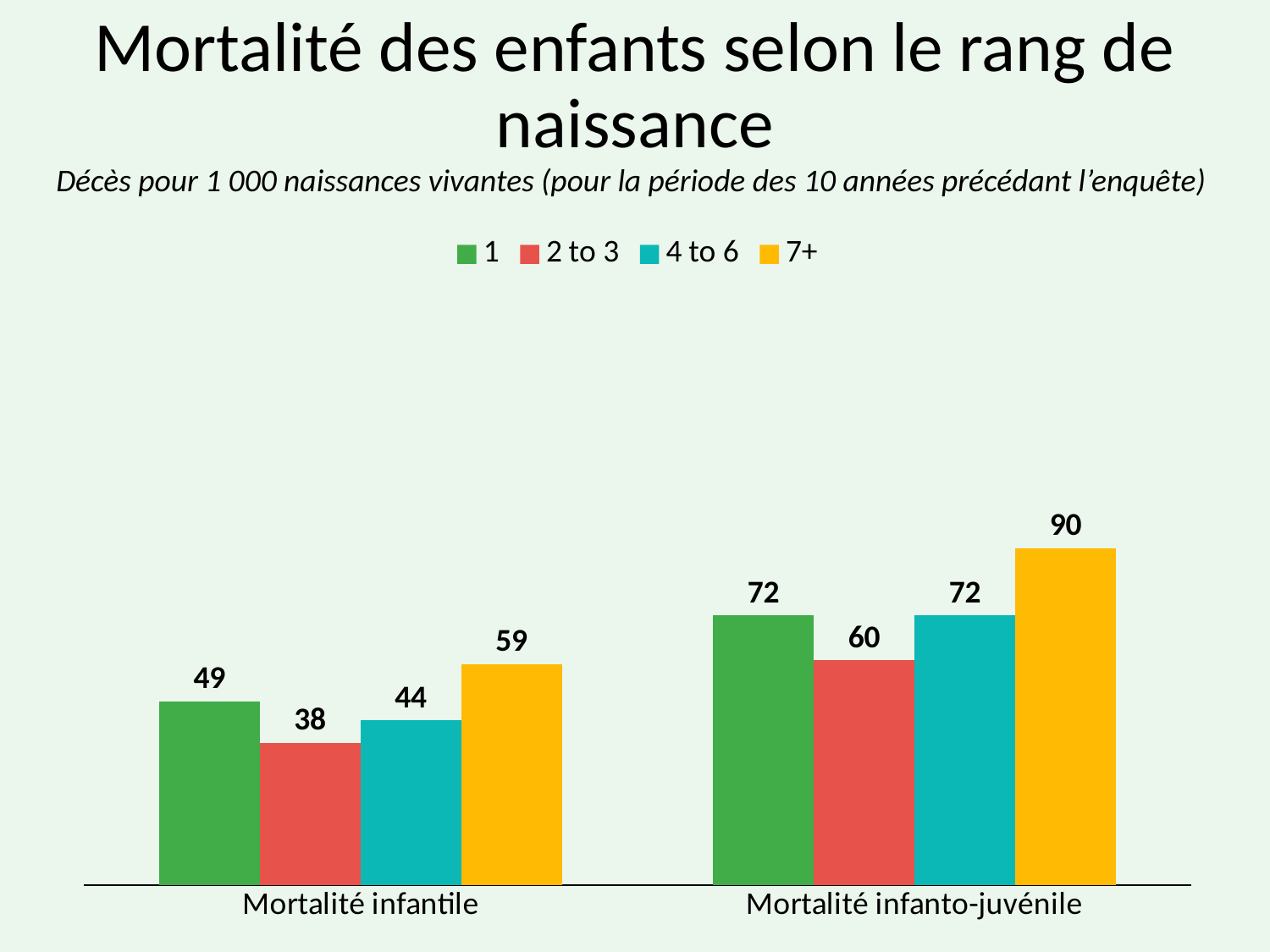

# Mortalité des enfants selon le rang de naissance
Décès pour 1 000 naissances vivantes (pour la période des 10 années précédant l’enquête)

### Chart

| Category | 1 | 2 to 3 | 4 to 6 | 7+ |
|---|---|---|---|---|
| Mortalité infantile | 49.0 | 38.0 | 44.0 | 59.0 |
| Mortalité infanto-juvénile | 72.0 | 60.0 | 72.0 | 90.0 |